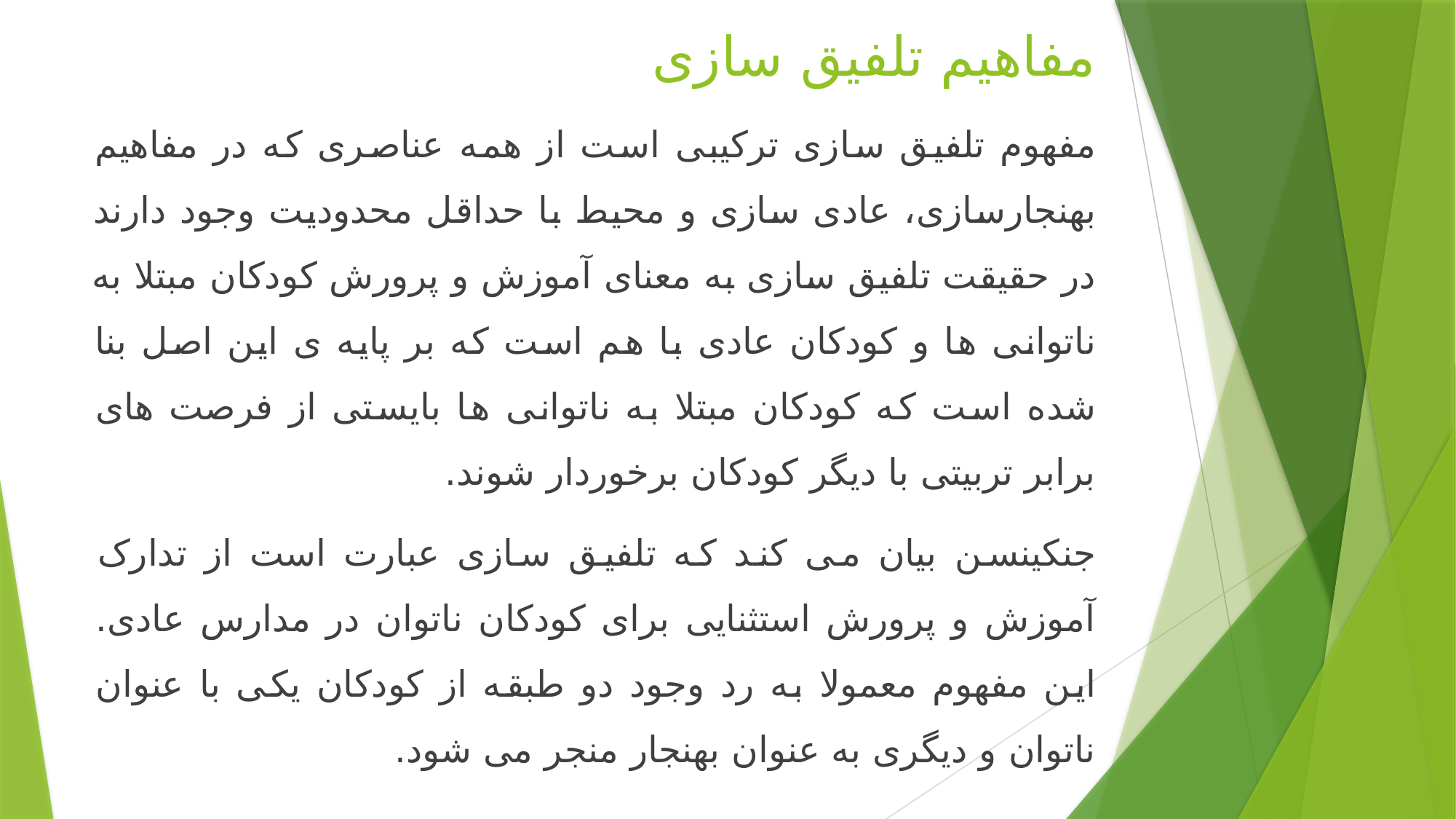

# مفاهیم تلفیق سازی
مفهوم تلفیق سازی ترکیبی است از همه عناصری که در مفاهیم بهنجارسازی، عادی سازی و محیط با حداقل محدودیت وجود دارند در حقیقت تلفیق سازی به معنای آموزش و پرورش کودکان مبتلا به ناتوانی ها و کودکان عادی با هم است که بر پایه ی این اصل بنا شده است که کودکان مبتلا به ناتوانی ها بایستی از فرصت های برابر تربیتی با دیگر کودکان برخوردار شوند.
جنکینسن بیان می کند که تلفیق سازی عبارت است از تدارک آموزش و پرورش استثنایی برای کودکان ناتوان در مدارس عادی. این مفهوم معمولا به رد وجود دو طبقه از کودکان یکی با عنوان ناتوان و دیگری به عنوان بهنجار منجر می شود.